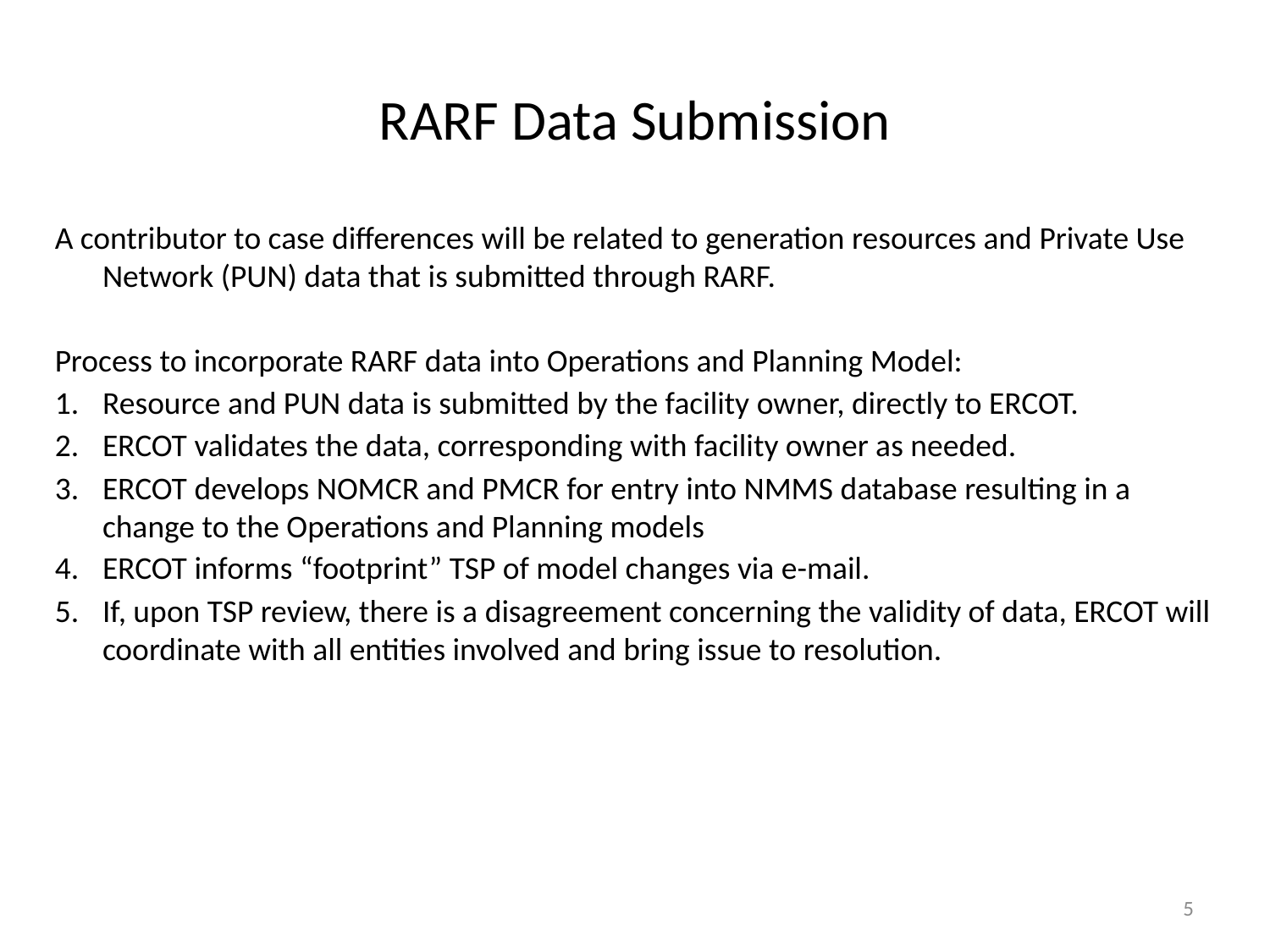

# RARF Data Submission
A contributor to case differences will be related to generation resources and Private Use Network (PUN) data that is submitted through RARF.

Process to incorporate RARF data into Operations and Planning Model:
Resource and PUN data is submitted by the facility owner, directly to ERCOT.
ERCOT validates the data, corresponding with facility owner as needed.
ERCOT develops NOMCR and PMCR for entry into NMMS database resulting in a change to the Operations and Planning models
ERCOT informs “footprint” TSP of model changes via e-mail.
If, upon TSP review, there is a disagreement concerning the validity of data, ERCOT will coordinate with all entities involved and bring issue to resolution.
5